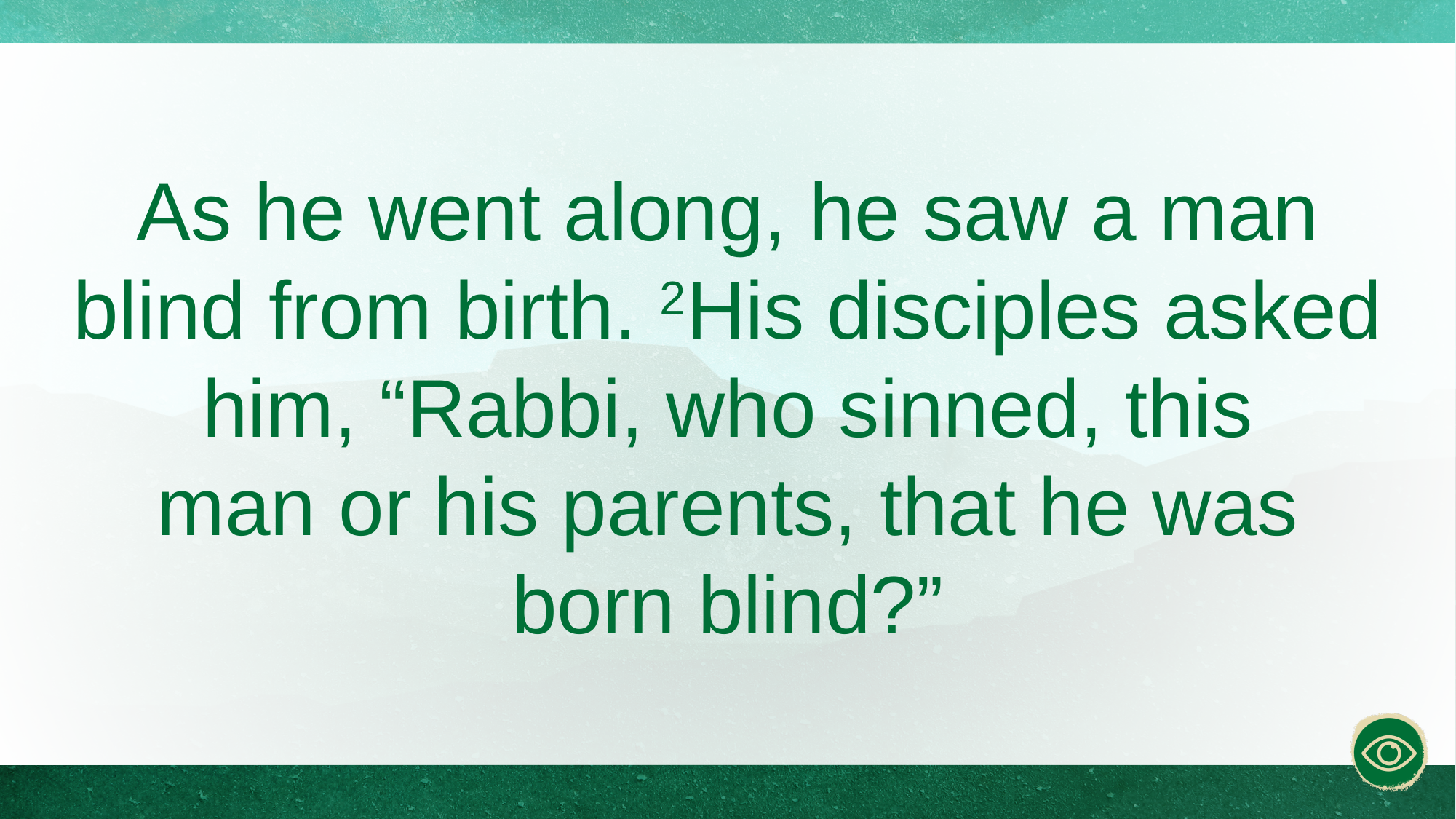

As he went along, he saw a man blind from birth. 2His disciples asked him, “Rabbi, who sinned, this man or his parents, that he was born blind?”